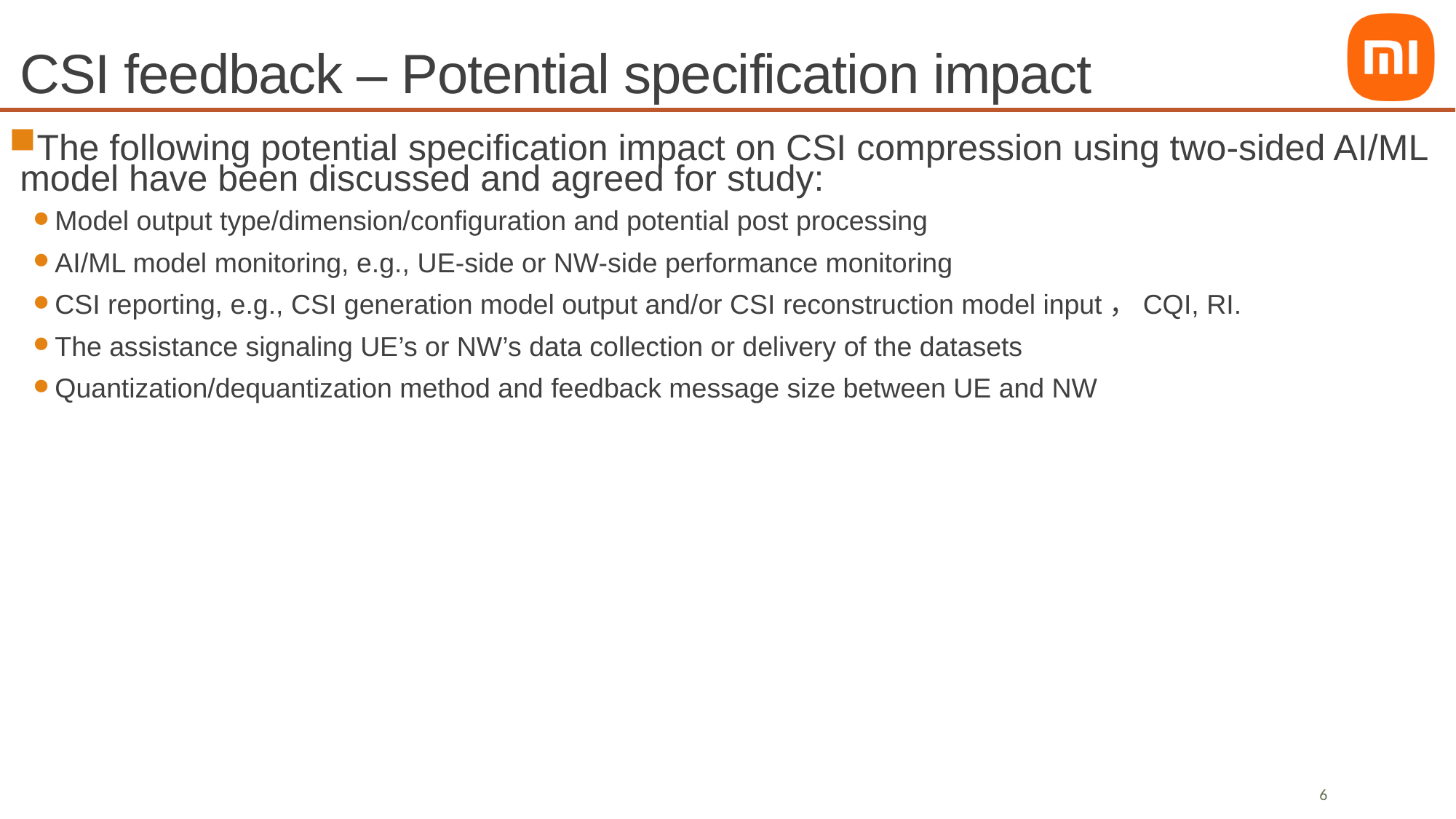

# CSI feedback – Potential specification impact
The following potential specification impact on CSI compression using two-sided AI/ML model have been discussed and agreed for study:
Model output type/dimension/configuration and potential post processing
AI/ML model monitoring, e.g., UE-side or NW-side performance monitoring
CSI reporting, e.g., CSI generation model output and/or CSI reconstruction model input，CQI, RI.
The assistance signaling UE’s or NW’s data collection or delivery of the datasets
Quantization/dequantization method and feedback message size between UE and NW